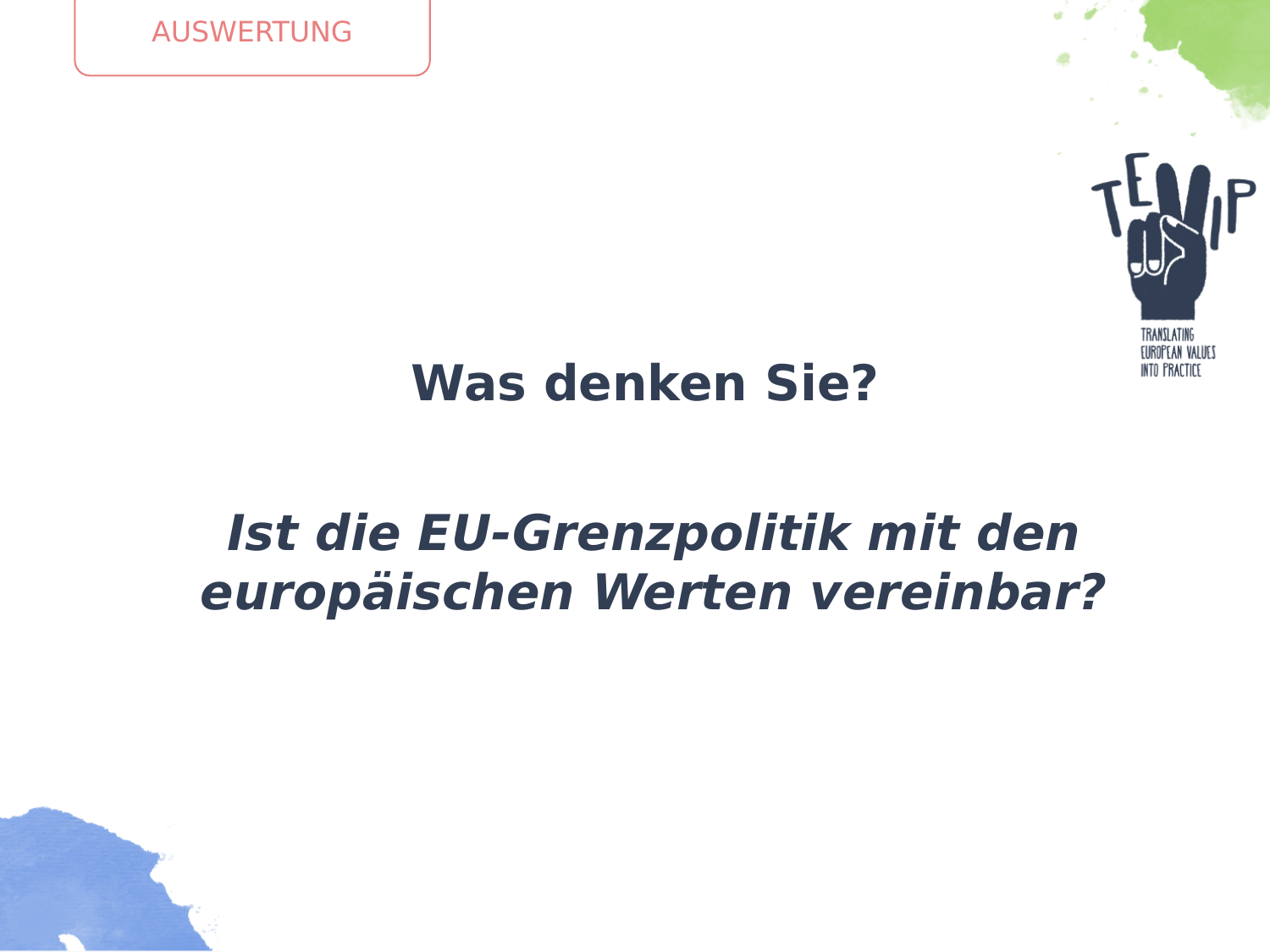

AUSWERTUNG
Was denken Sie?
Ist die EU-Grenzpolitik mit den europäischen Werten vereinbar?